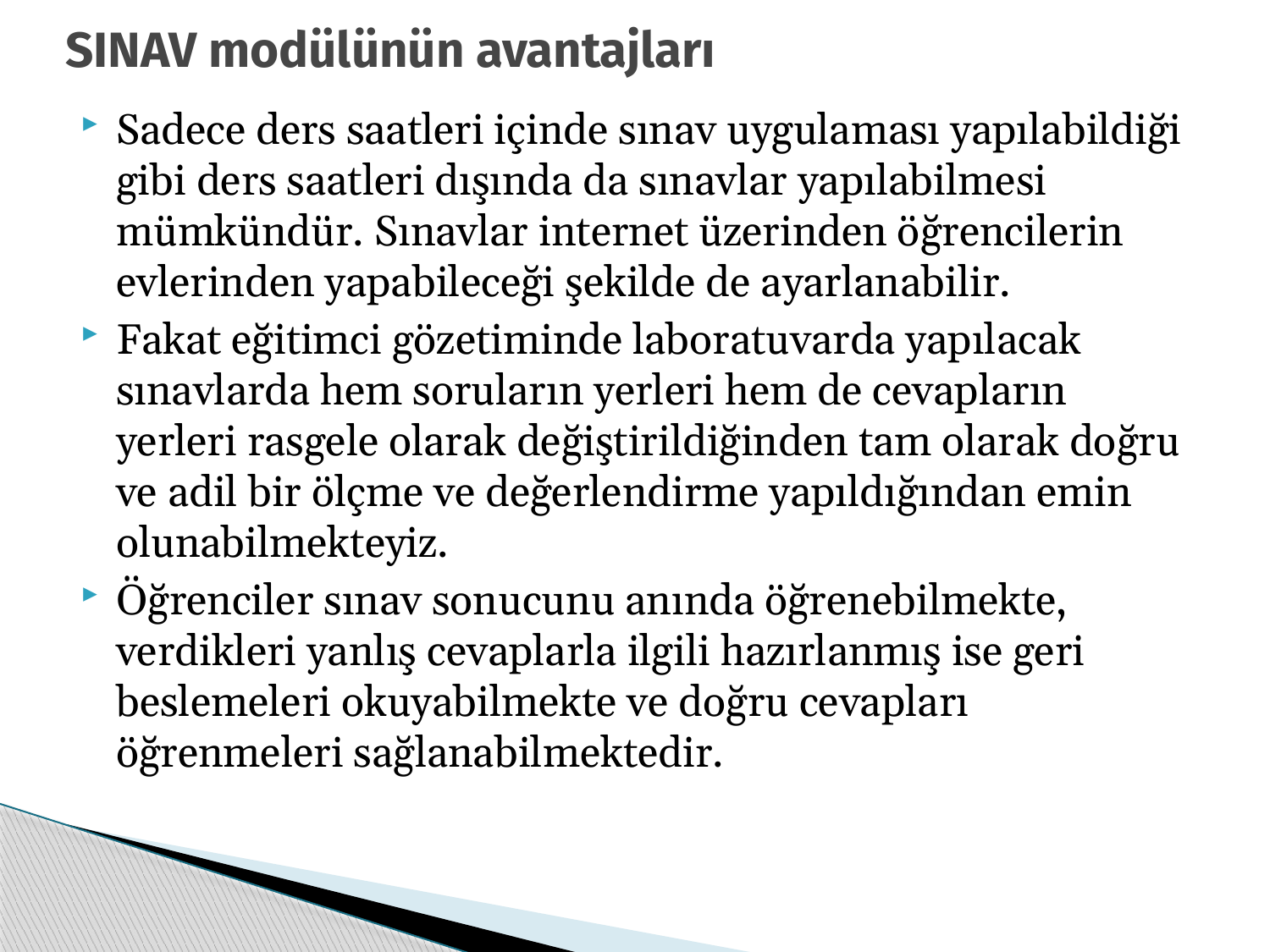

# SINAV modülünün avantajları
Sadece ders saatleri içinde sınav uygulaması yapılabildiği gibi ders saatleri dışında da sınavlar yapılabilmesi mümkündür. Sınavlar internet üzerinden öğrencilerin evlerinden yapabileceği şekilde de ayarlanabilir.
Fakat eğitimci gözetiminde laboratuvarda yapılacak sınavlarda hem soruların yerleri hem de cevapların yerleri rasgele olarak değiştirildiğinden tam olarak doğru ve adil bir ölçme ve değerlendirme yapıldığından emin olunabilmekteyiz.
Öğrenciler sınav sonucunu anında öğrenebilmekte, verdikleri yanlış cevaplarla ilgili hazırlanmış ise geri beslemeleri okuyabilmekte ve doğru cevapları öğrenmeleri sağlanabilmektedir.